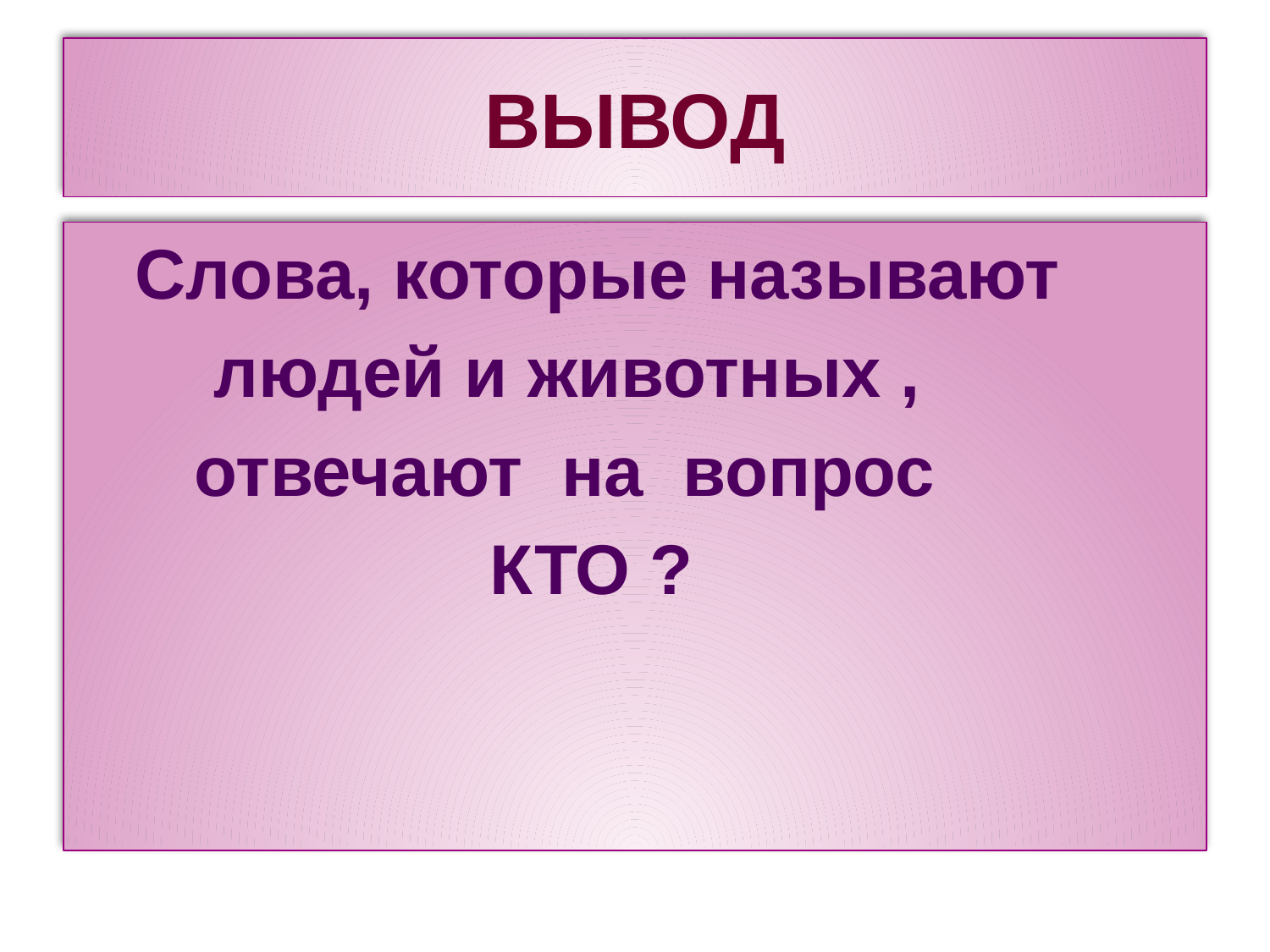

# ВЫВОД
   Слова, которые называют
       людей и животных ,
      отвечают  на  вопрос
                     КТО ?